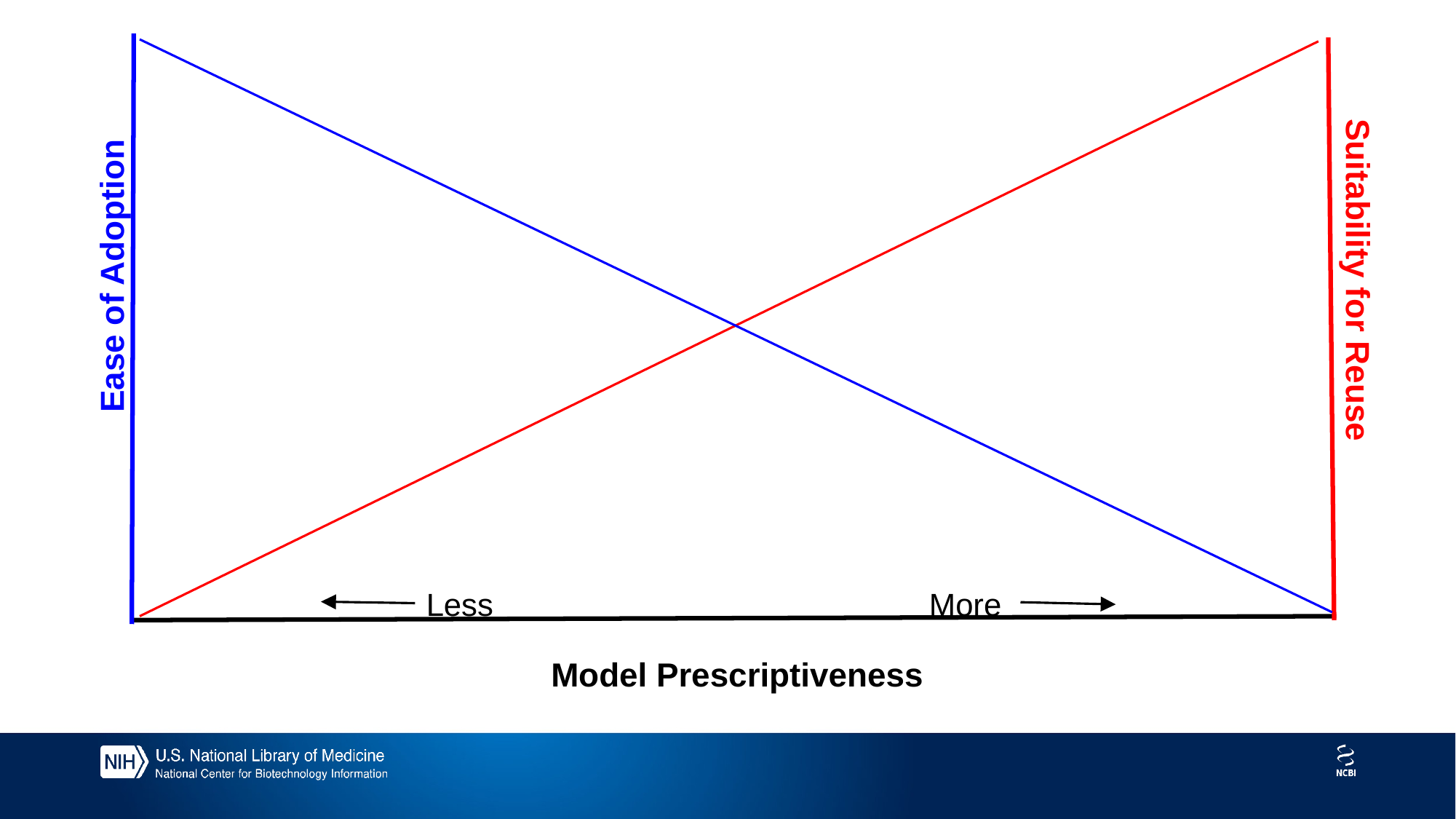

Ease of Adoption
Suitability for Reuse
Less                                                 More
Model Prescriptiveness